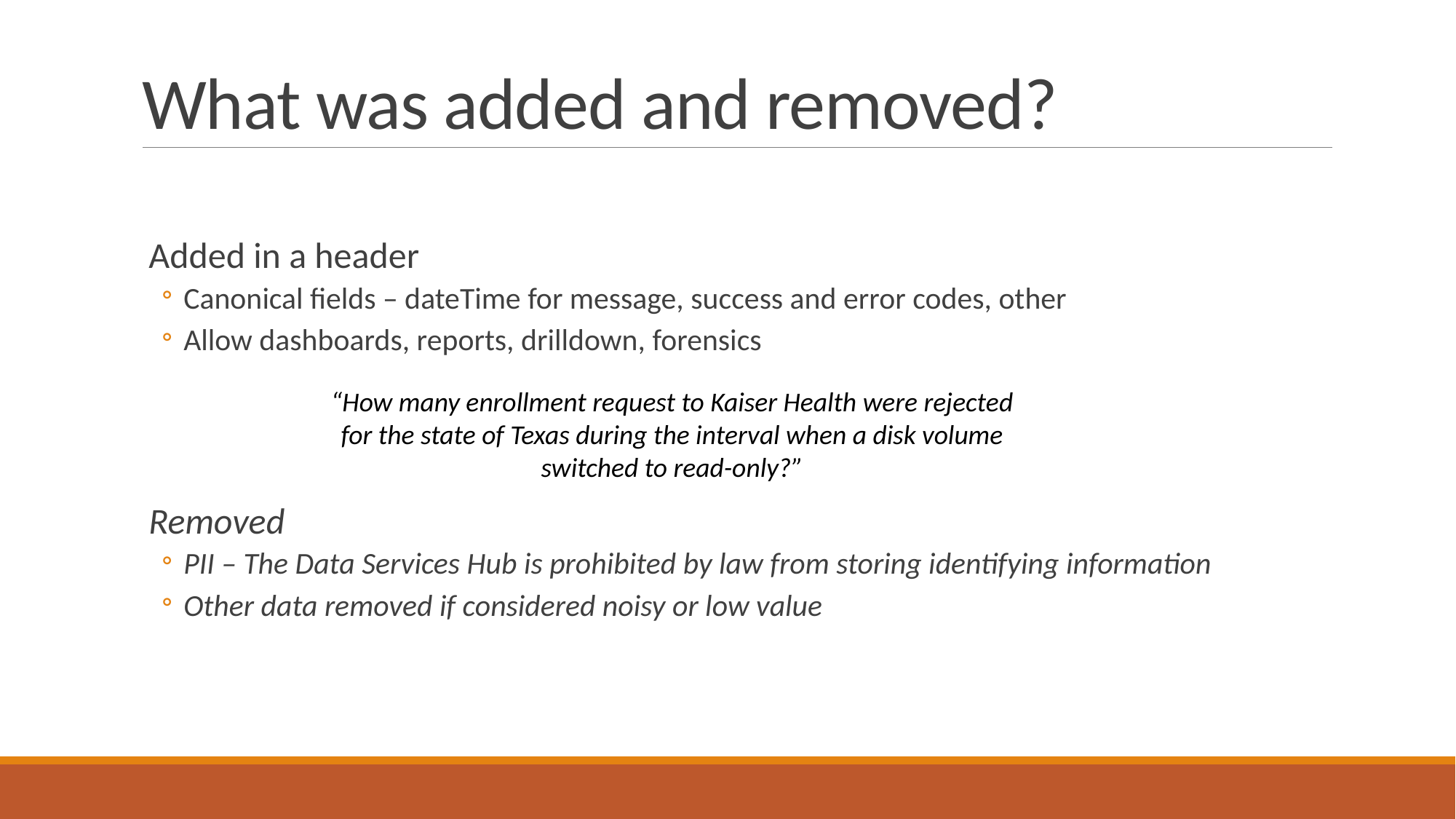

# What was added and removed?
Added in a header
Canonical fields – dateTime for message, success and error codes, other
Allow dashboards, reports, drilldown, forensics

Removed
PII – The Data Services Hub is prohibited by law from storing identifying information
Other data removed if considered noisy or low value

“How many enrollment request to Kaiser Health were rejected for the state of Texas during the interval when a disk volume switched to read-only?”